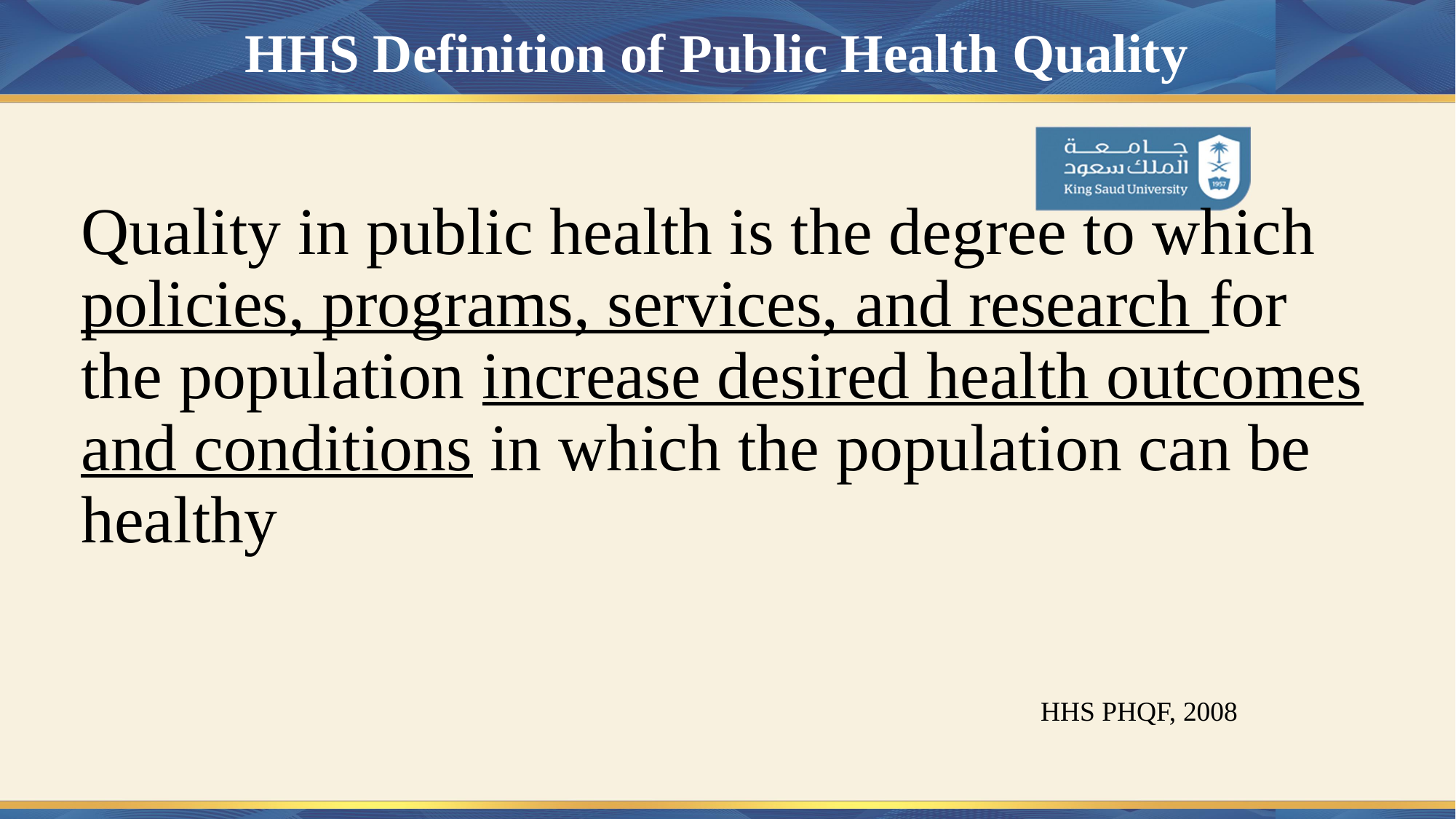

# HHS Definition of Public Health Quality
Quality in public health is the degree to which policies, programs, services, and research for the population increase desired health outcomes and conditions in which the population can be healthy
HHS PHQF, 2008